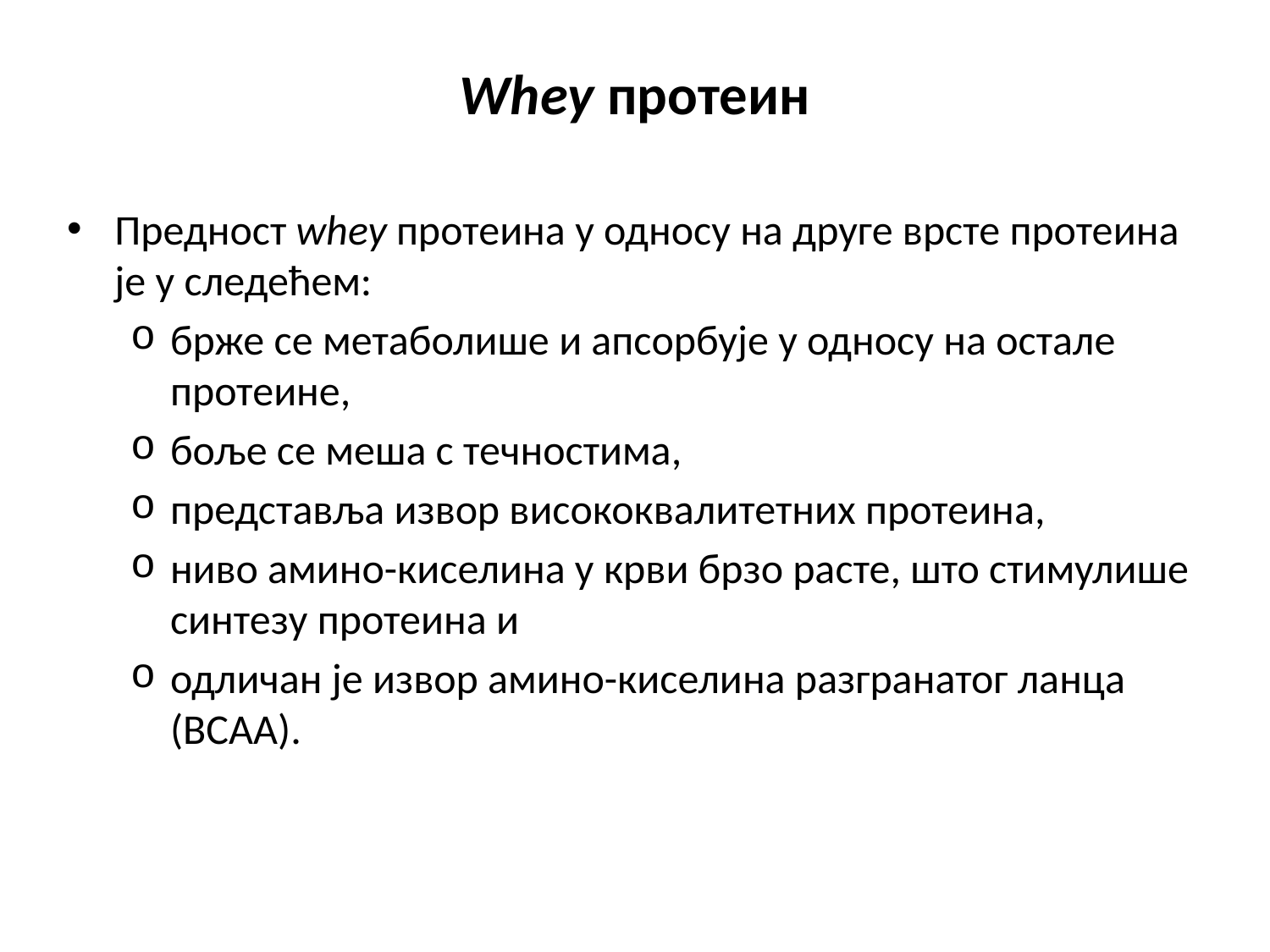

# Whey протеин
Предност whey протеина у односу на друге врсте протеина је у следећем:
брже се метаболише и апсорбује у односу на остале протеине,
боље се меша с течностима,
представља извор висококвалитетних протеина,
ниво амино-киселина у крви брзо расте, што стимулише синтезу протеина и
одличан је извор амино-киселина разгранатог ланца (BCAA).